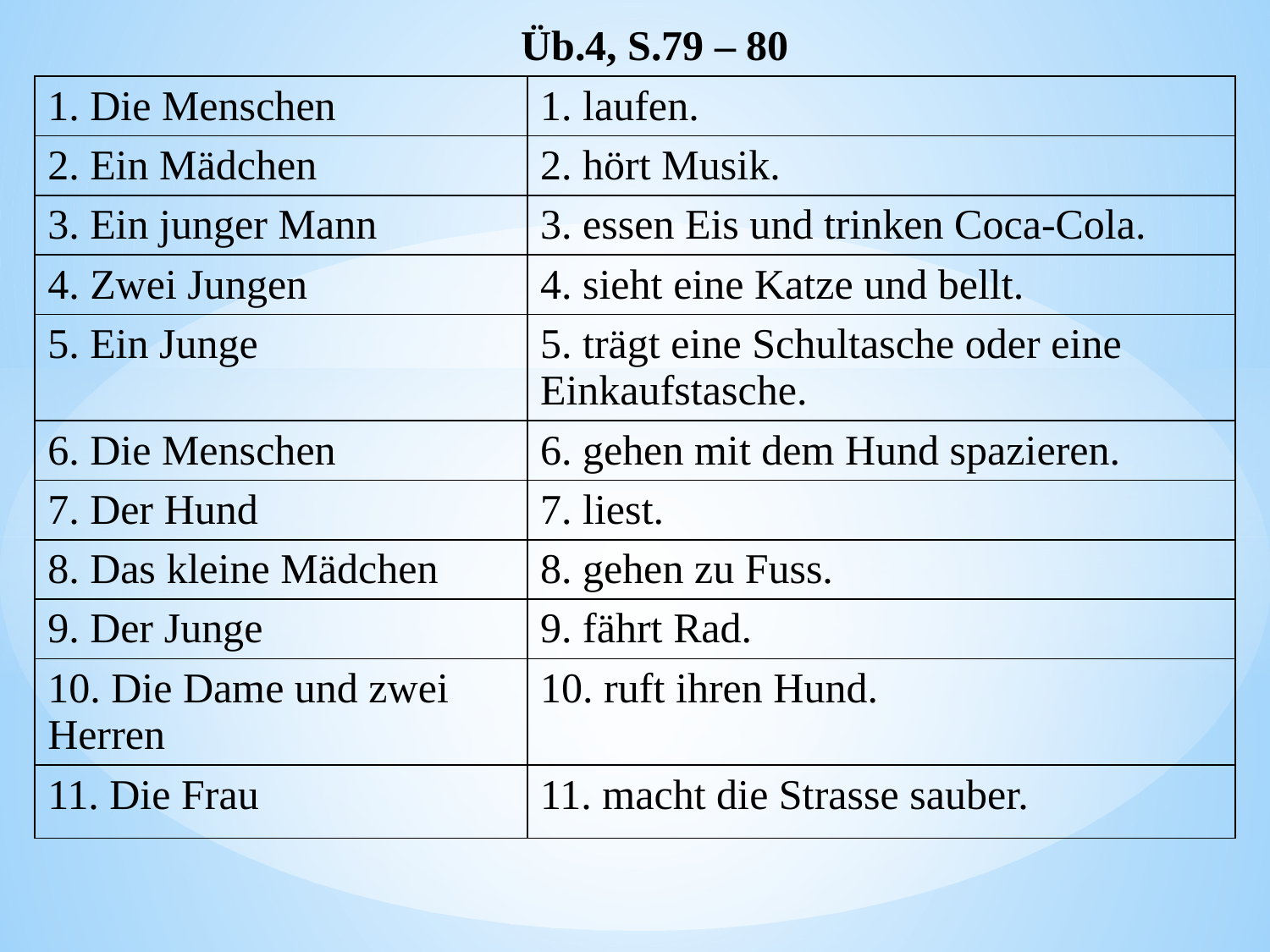

Üb.4, S.79 – 80
| 1. Die Menschen | 1. laufen. |
| --- | --- |
| 2. Ein Mädchen | 2. hört Musik. |
| 3. Ein junger Mann | 3. essen Eis und trinken Coca-Cola. |
| 4. Zwei Jungen | 4. sieht eine Katze und bellt. |
| 5. Ein Junge | 5. trägt eine Schultasche oder eine Einkaufstasche. |
| 6. Die Menschen | 6. gehen mit dem Hund spazieren. |
| 7. Der Hund | 7. liest. |
| 8. Das kleine Mädchen | 8. gehen zu Fuss. |
| 9. Der Junge | 9. fӓhrt Rad. |
| 10. Die Dame und zwei Herren | 10. ruft ihren Hund. |
| 11. Die Frau | 11. macht die Strasse sauber. |
#